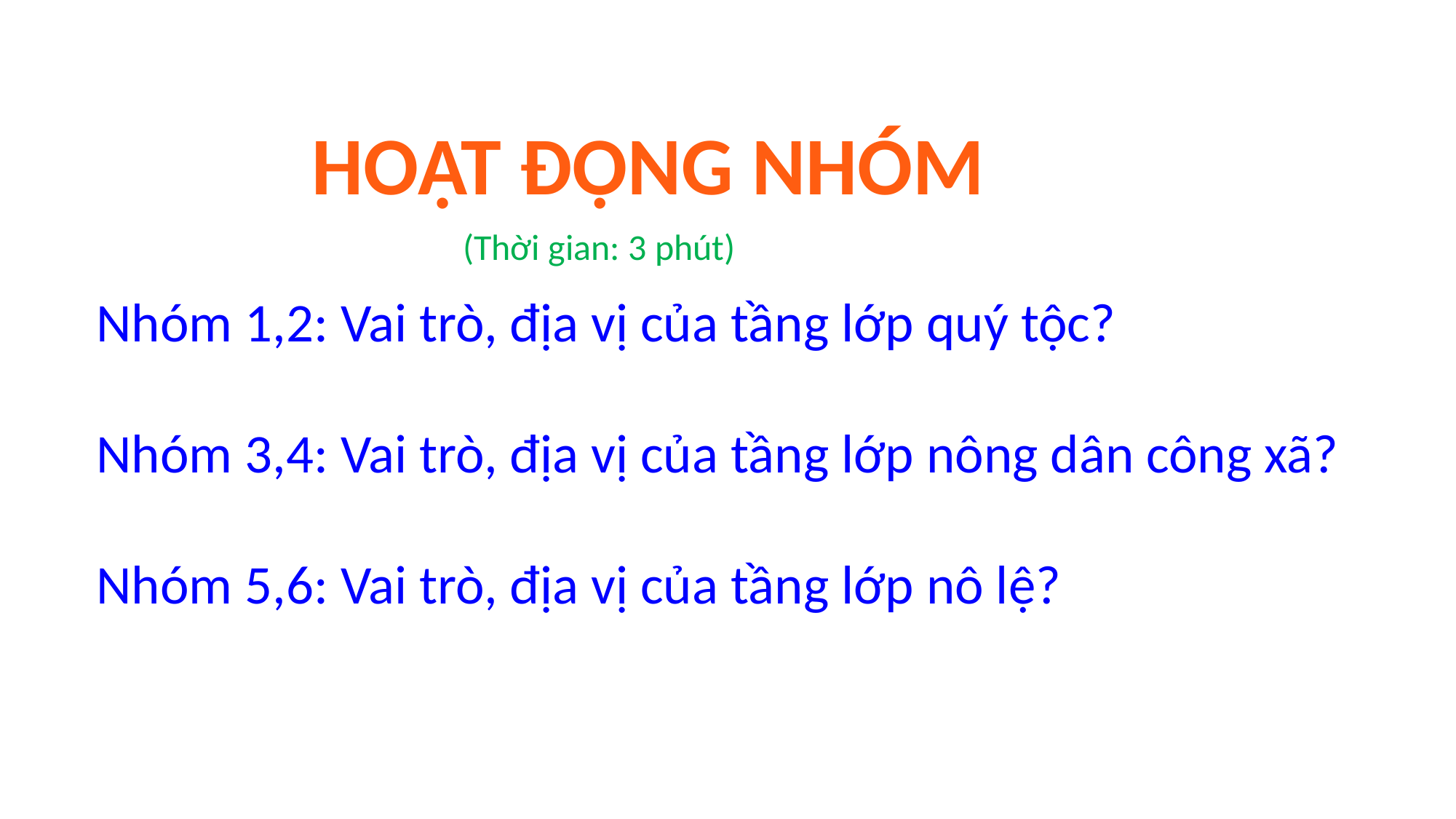

HOẠT ĐỘNG NHÓM
(Thời gian: 3 phút)
Nhóm 1,2: Vai trò, địa vị của tầng lớp quý tộc?

Nhóm 3,4: Vai trò, địa vị của tầng lớp nông dân công xã?

Nhóm 5,6: Vai trò, địa vị của tầng lớp nô lệ?